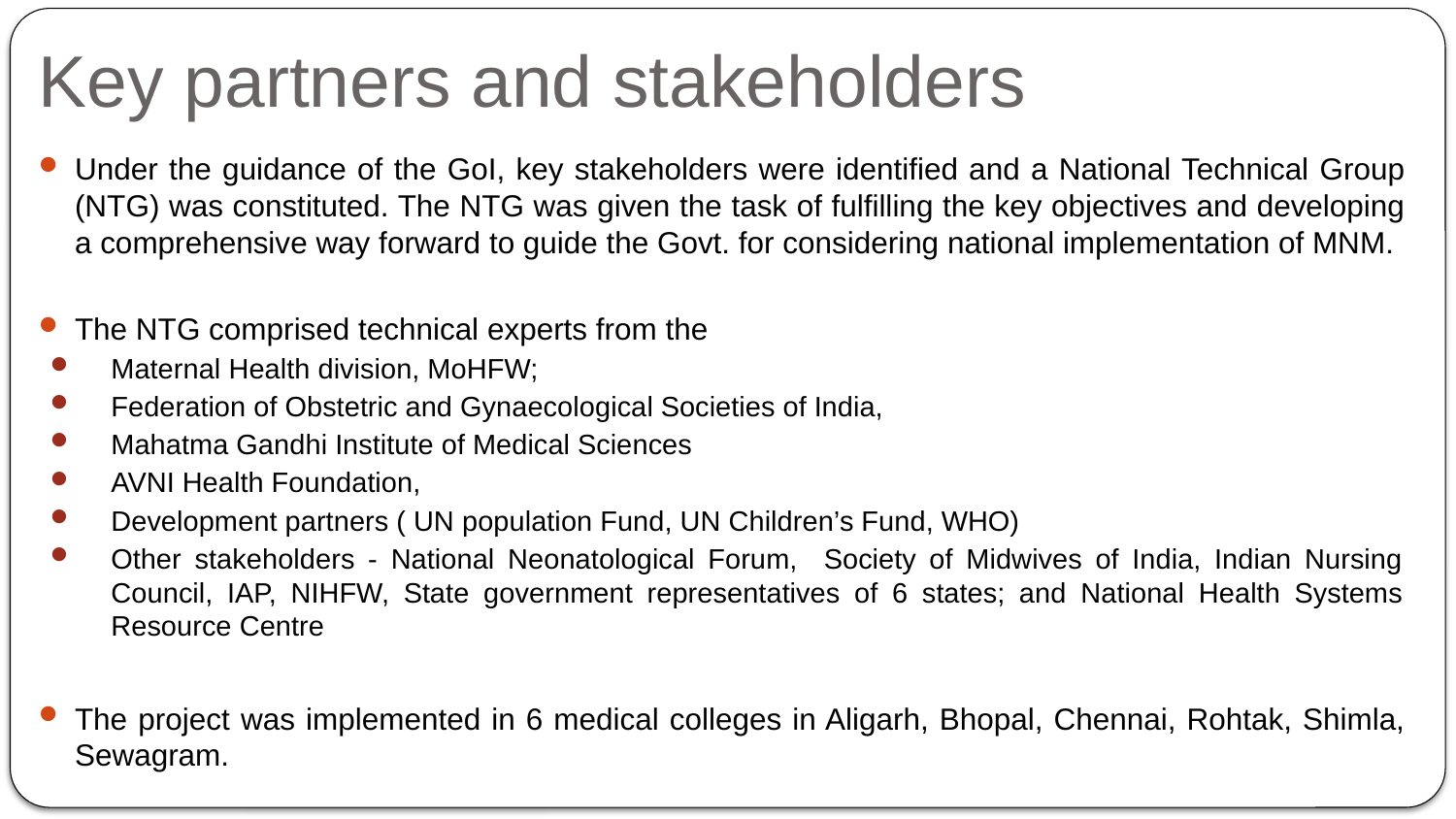

# Key partners and stakeholders
Under the guidance of the GoI, key stakeholders were identified and a National Technical Group (NTG) was constituted. The NTG was given the task of fulfilling the key objectives and developing a comprehensive way forward to guide the Govt. for considering national implementation of MNM.

The NTG comprised technical experts from the
Maternal Health division, MoHFW;
Federation of Obstetric and Gynaecological Societies of India,
Mahatma Gandhi Institute of Medical Sciences
AVNI Health Foundation,
Development partners ( UN population Fund, UN Children’s Fund, WHO)
Other stakeholders - National Neonatological Forum,  Society of Midwives of India, Indian Nursing Council, IAP, NIHFW, State government representatives of 6 states; and National Health Systems Resource Centre

The project was implemented in 6 medical colleges in Aligarh, Bhopal, Chennai, Rohtak, Shimla, Sewagram.